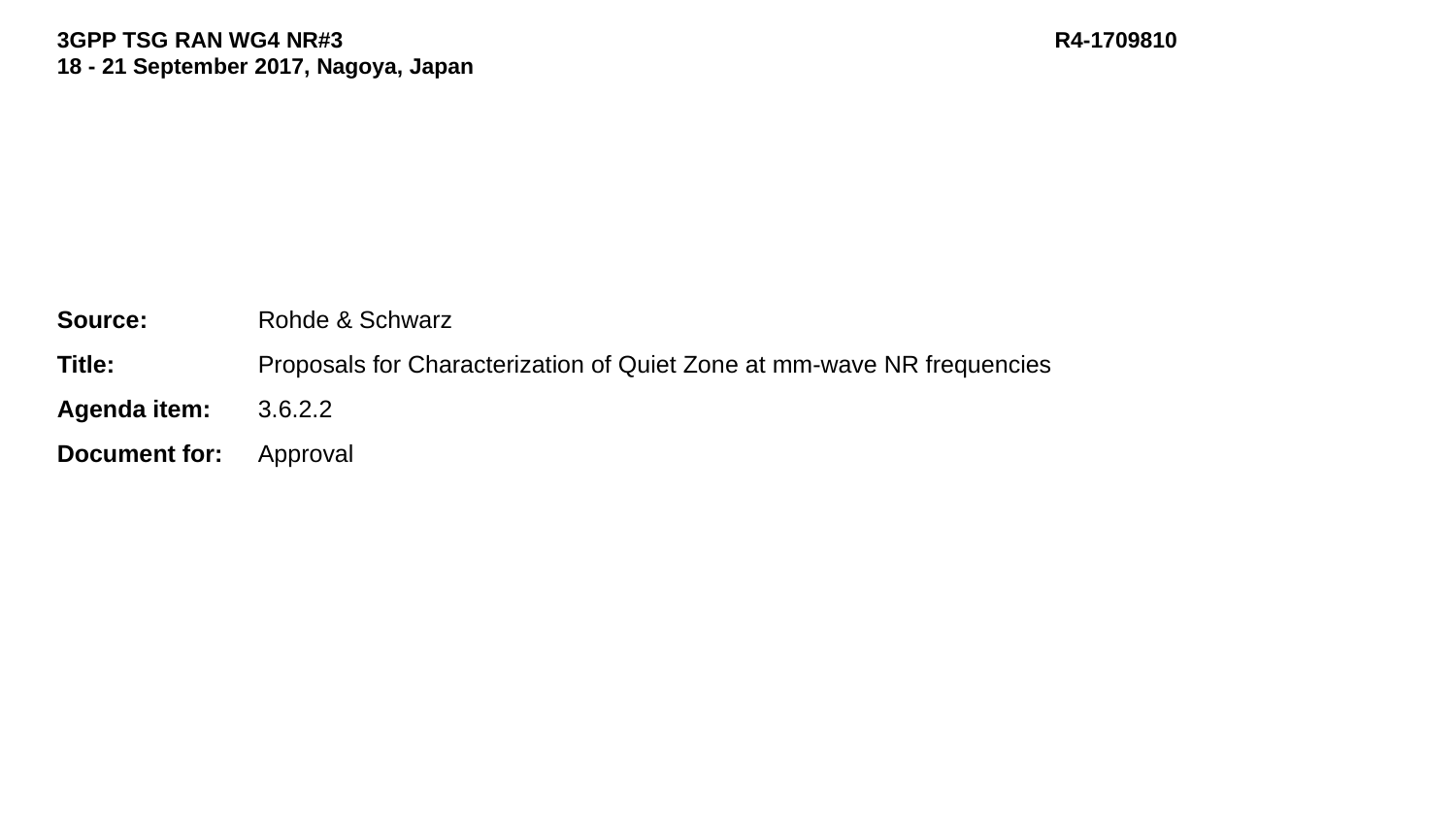

# 3GPP TSG RAN WG4 NR#3             		R4-1709810 18 - 21 September 2017, Nagoya, Japan
Source:	Rohde & Schwarz
Title:	Proposals for Characterization of Quiet Zone at mm-wave NR frequencies
Agenda item:	3.6.2.2
Document for:	Approval